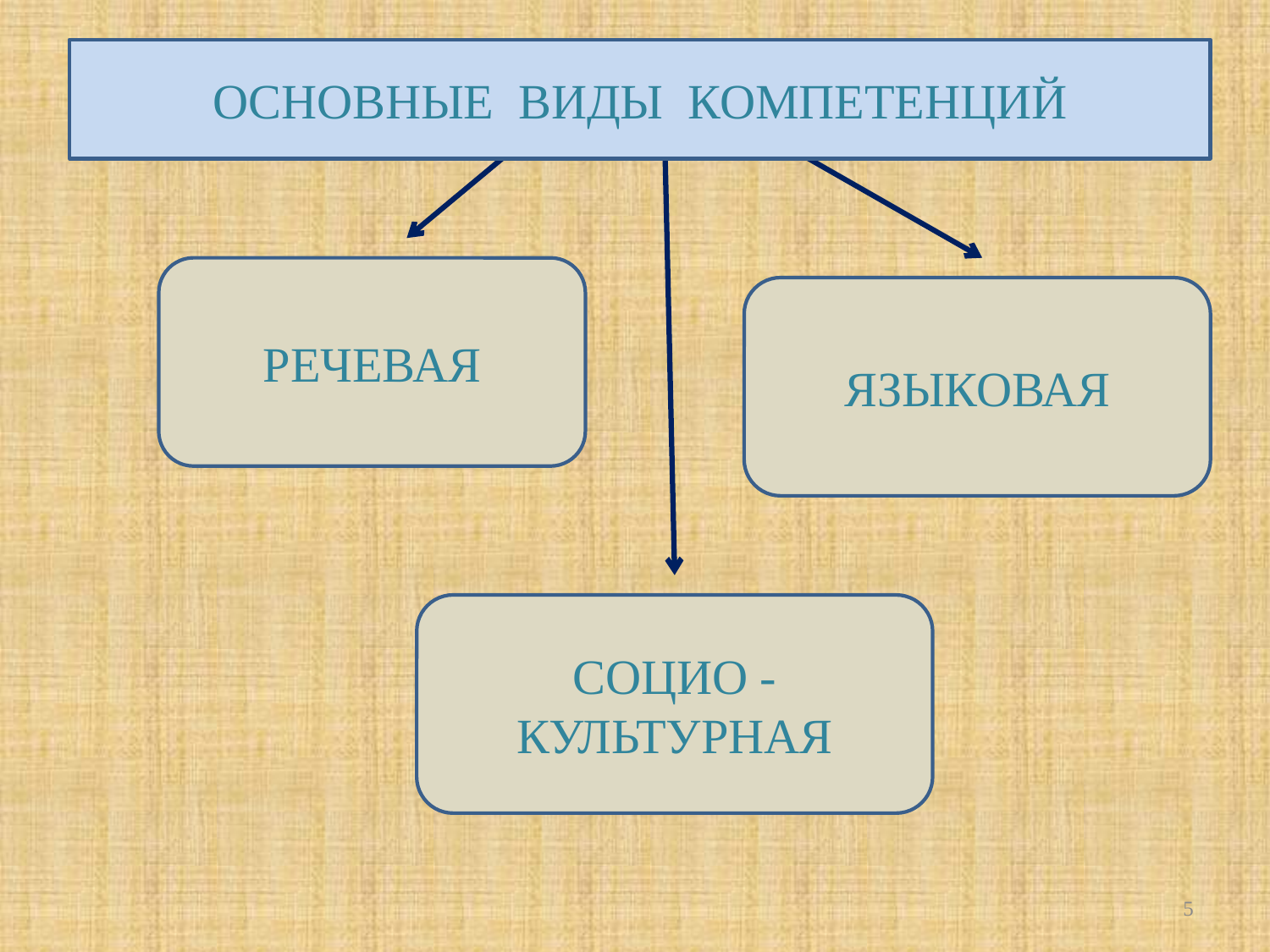

# ОСНОВНЫЕ  ВИДЫ КОМПЕТЕНЦИЙ
ОСНОВНЫЕ  ВИДЫ  КОМПЕТЕНЦИЙ
РЕЧЕВАЯ

ЯЗЫКОВАЯ
СОЦИО - КУЛЬТУРНАЯ
5